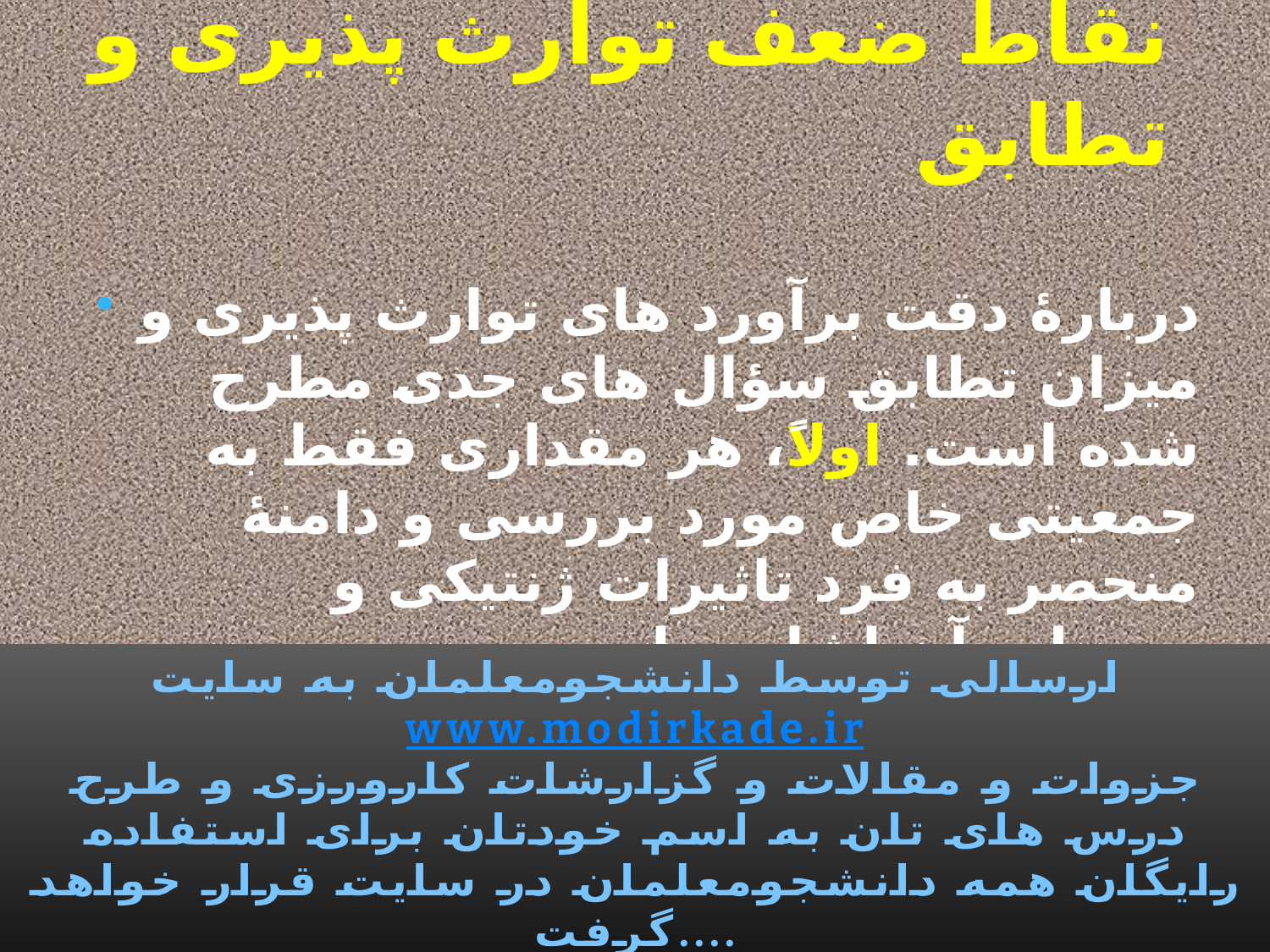

# نقاط ضعف توارث پذیری و تطابق
دربارۀ دقت برآورد های توارث پذیری و میزان تطابق سؤال های جدی مطرح شده است. اولاً، هر مقداری فقط به جمعیتی خاص مورد بررسی و دامنۀ منحصر به فرد تاثیرات ژنتیکی و محیطی آن اشاره دارد

ارسالی توسط دانشجومعلمان به سایت
www.modirkade.ir
جزوات و مقالات و گزارشات کارورزی و طرح درس های تان به اسم خودتان برای استفاده رایگان همه دانشجومعلمان در سایت قرار خواهد گرفت....
موفق و سربلند باشید...

www.modirkade.ir
49